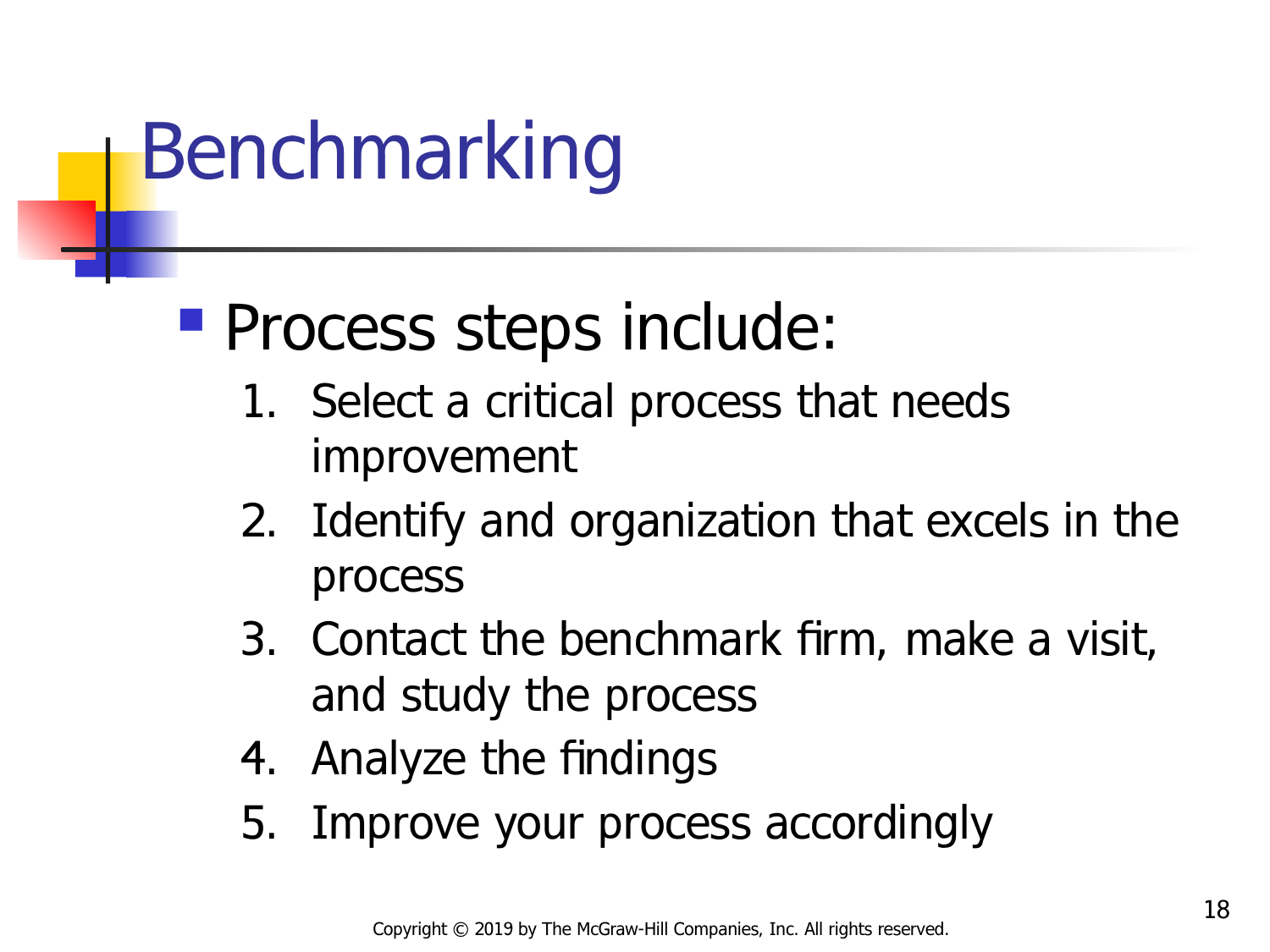

# Benchmarking
Process steps include:
Select a critical process that needs improvement
Identify and organization that excels in the process
Contact the benchmark firm, make a visit, and study the process
Analyze the findings
Improve your process accordingly
18
Copyright © 2019 by The McGraw-Hill Companies, Inc. All rights reserved.